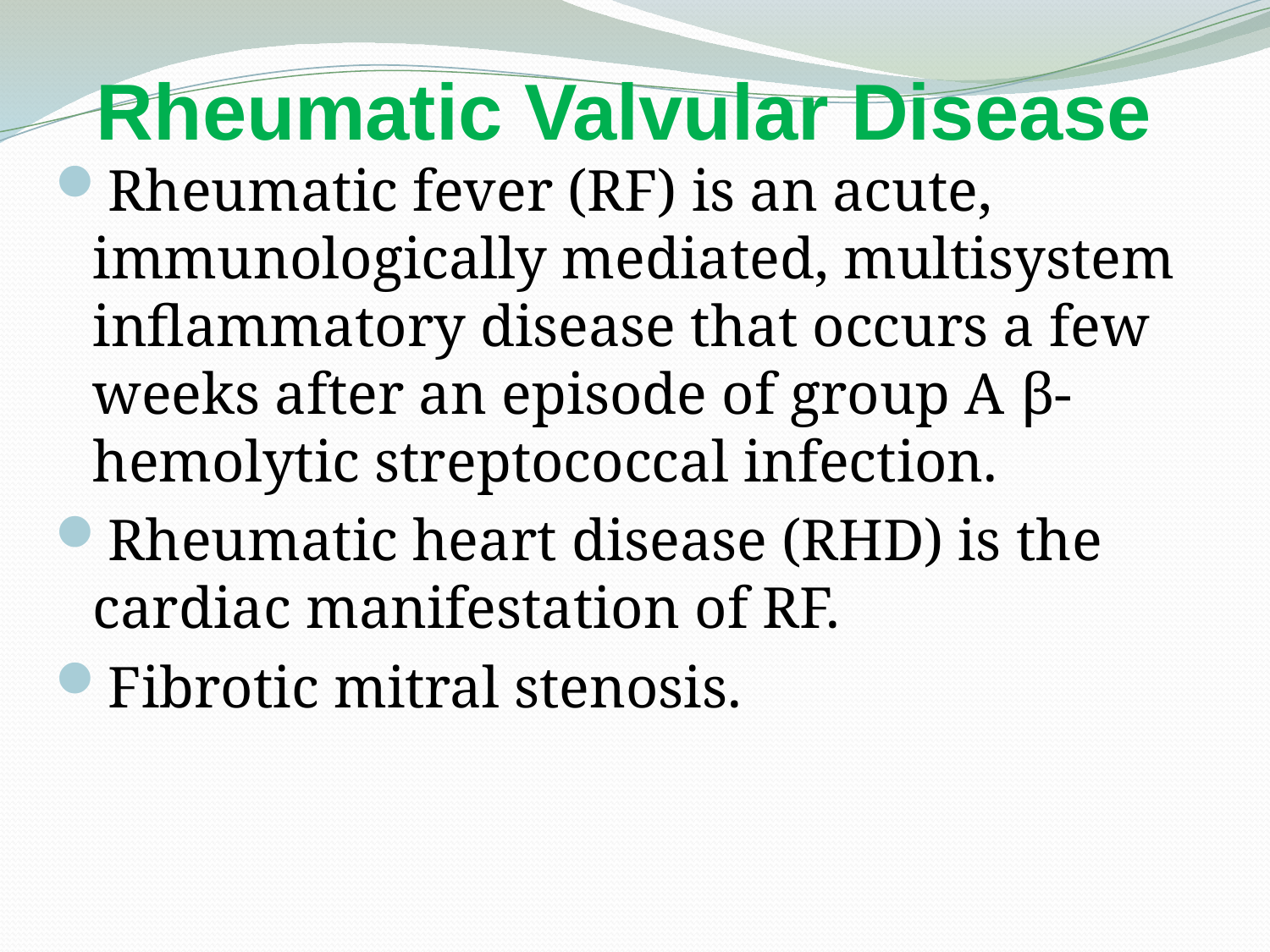

# Rheumatic Valvular Disease
Rheumatic fever (RF) is an acute, immunologically mediated, multisystem inflammatory disease that occurs a few weeks after an episode of group A β-hemolytic streptococcal infection.
Rheumatic heart disease (RHD) is the cardiac manifestation of RF.
Fibrotic mitral stenosis.